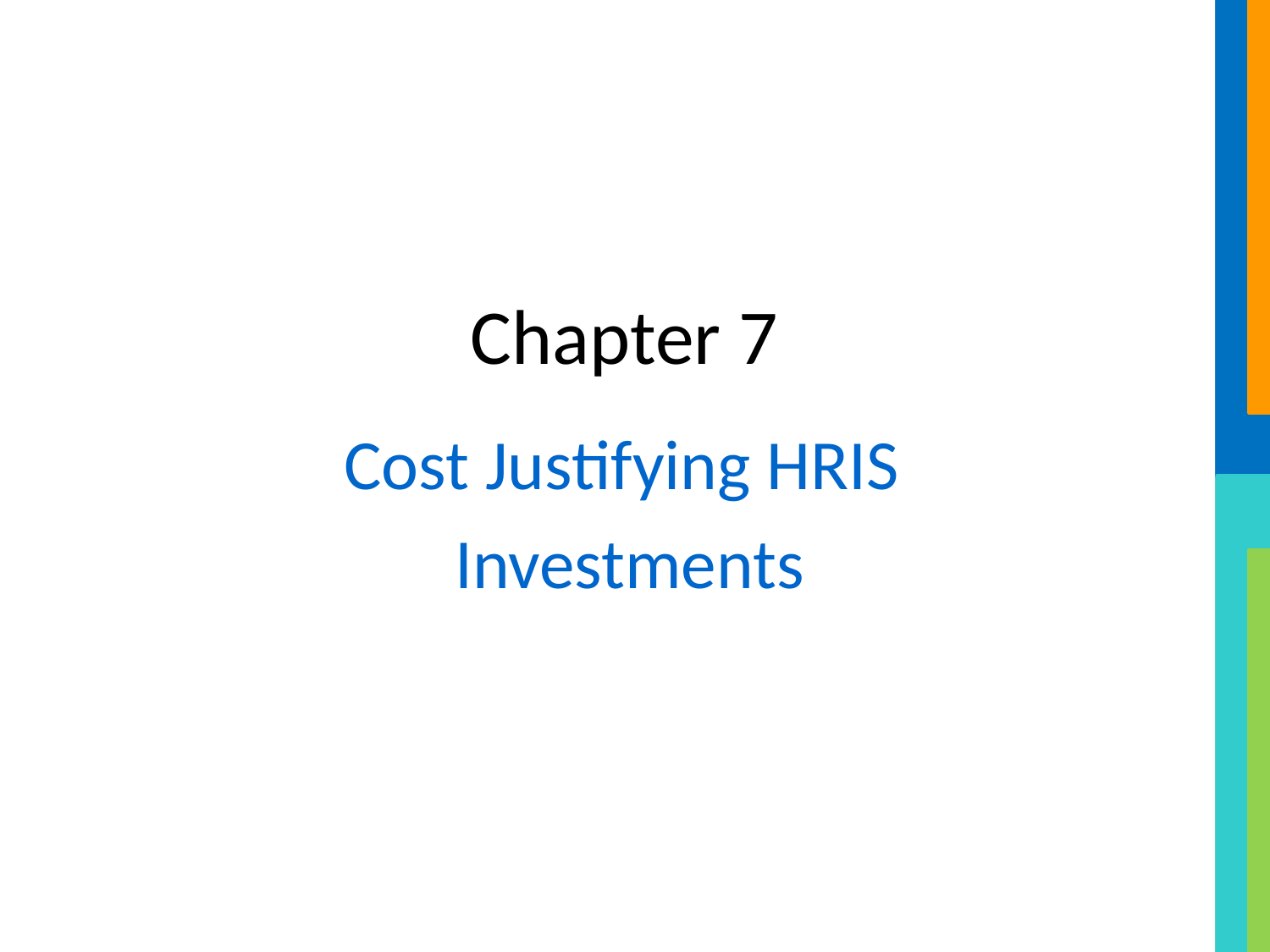

# Chapter 7
Cost Justifying HRIS
Investments